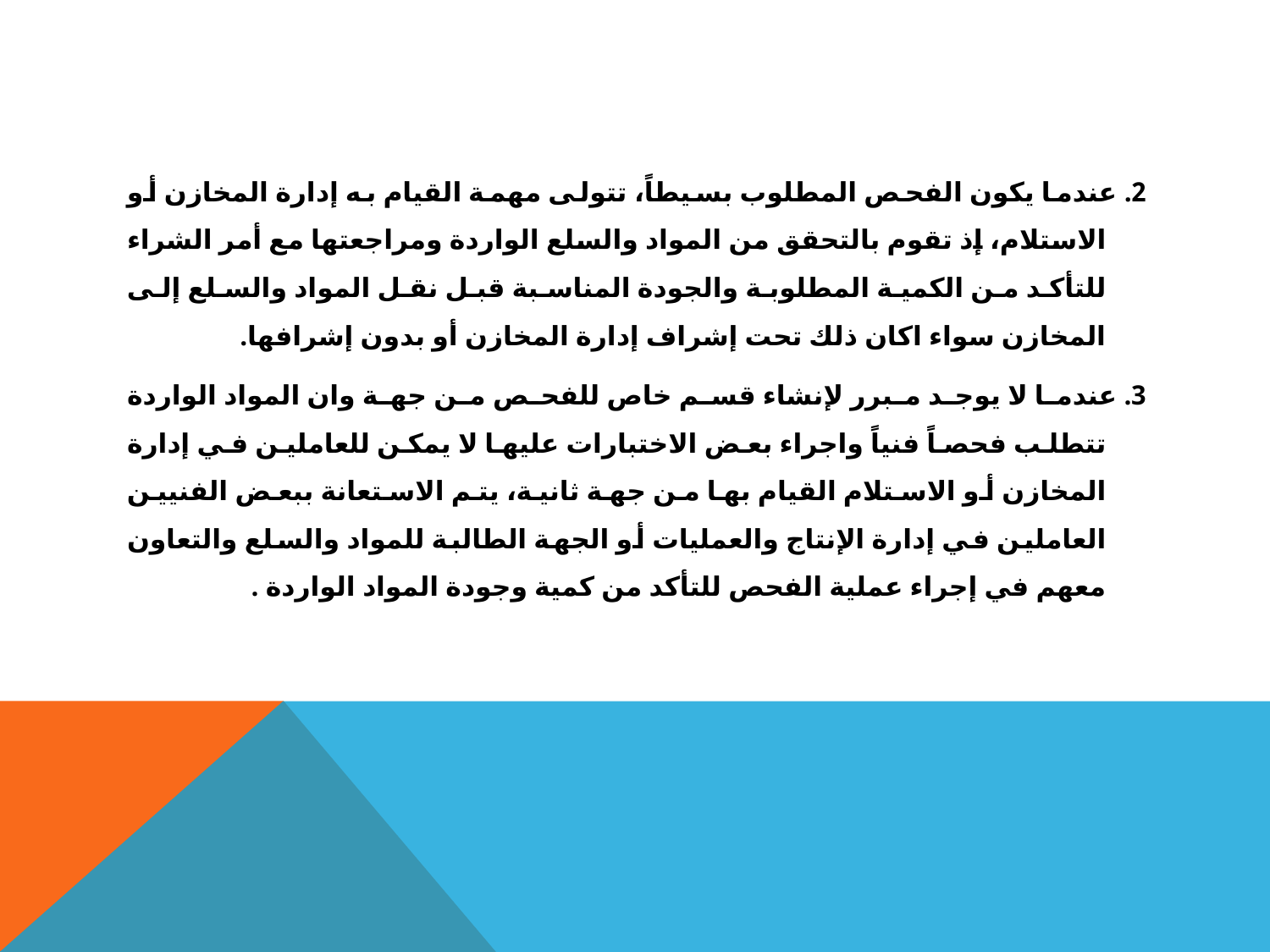

#
2. عندما يكون الفحص المطلوب بسيطاً، تتولى مهمة القيام به إدارة المخازن أو الاستلام، إذ تقوم بالتحقق من المواد والسلع الواردة ومراجعتها مع أمر الشراء للتأكد من الكمية المطلوبة والجودة المناسبة قبل نقل المواد والسلع إلى المخازن سواء اكان ذلك تحت إشراف إدارة المخازن أو بدون إشرافها.
3. عندما لا يوجد مبرر لإنشاء قسم خاص للفحص من جهة وان المواد الواردة تتطلب فحصاً فنياً واجراء بعض الاختبارات عليها لا يمكن للعاملين في إدارة المخازن أو الاستلام القيام بها من جهة ثانية، يتم الاستعانة ببعض الفنيين العاملين في إدارة الإنتاج والعمليات أو الجهة الطالبة للمواد والسلع والتعاون معهم في إجراء عملية الفحص للتأكد من كمية وجودة المواد الواردة .